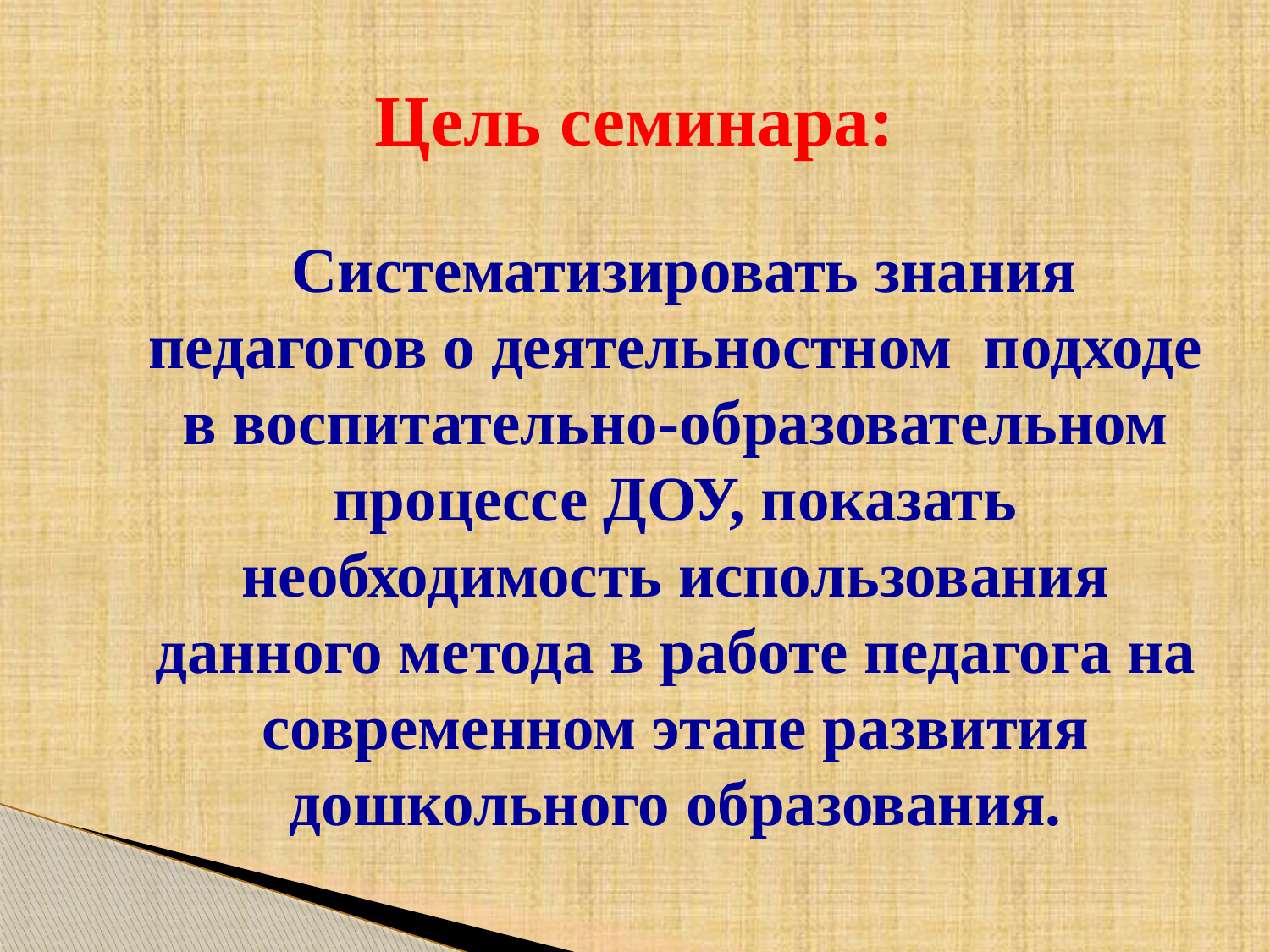

# Цель семинара:
    Систематизировать знания педагогов о деятельностном  подходе в воспитательно-образовательном процессе ДОУ, показать необходимость использования данного метода в работе педагога на современном этапе развития дошкольного образования.